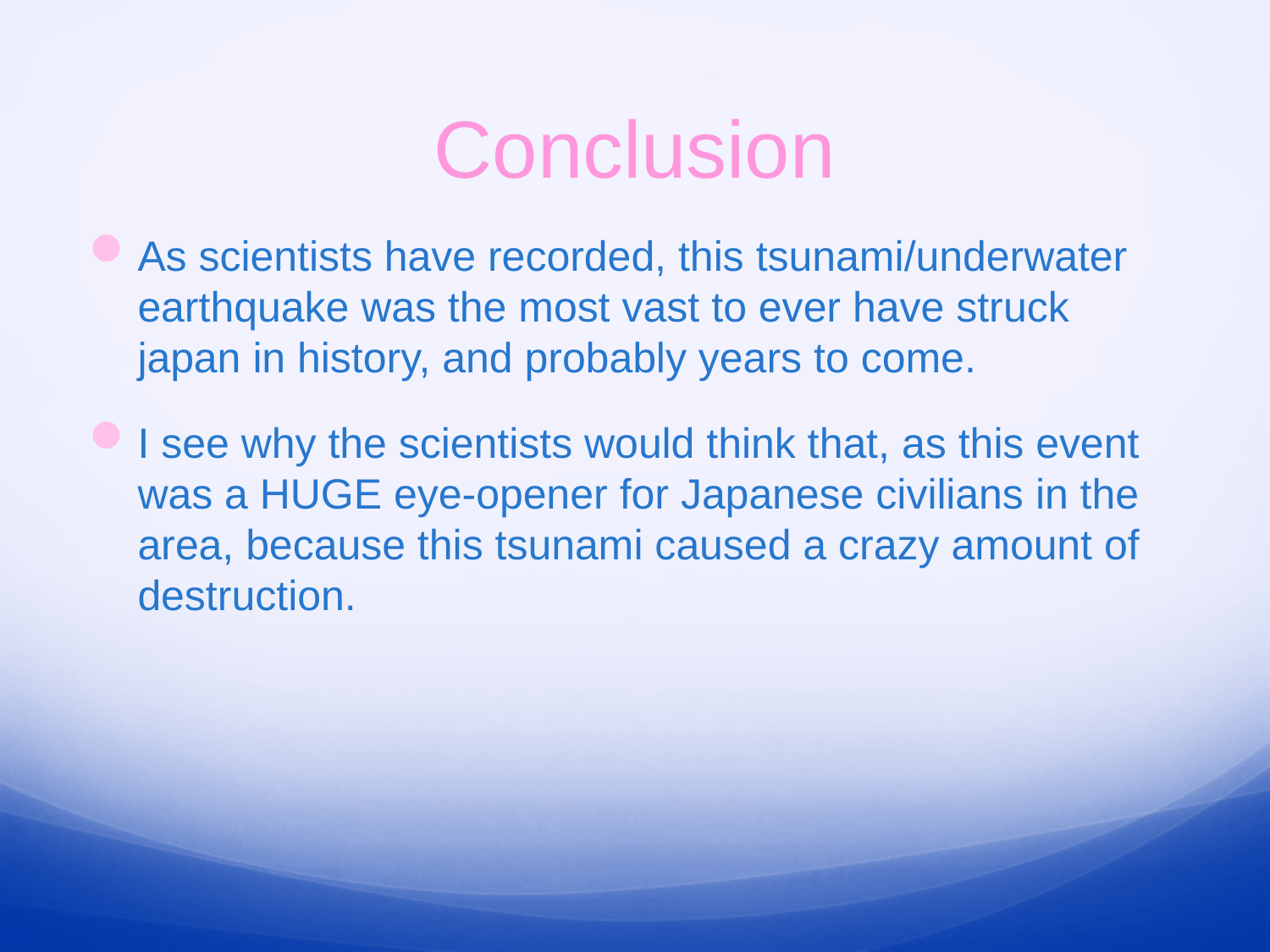

# Conclusion
As scientists have recorded, this tsunami/underwater earthquake was the most vast to ever have struck japan in history, and probably years to come.
I see why the scientists would think that, as this event was a HUGE eye-opener for Japanese civilians in the area, because this tsunami caused a crazy amount of destruction.